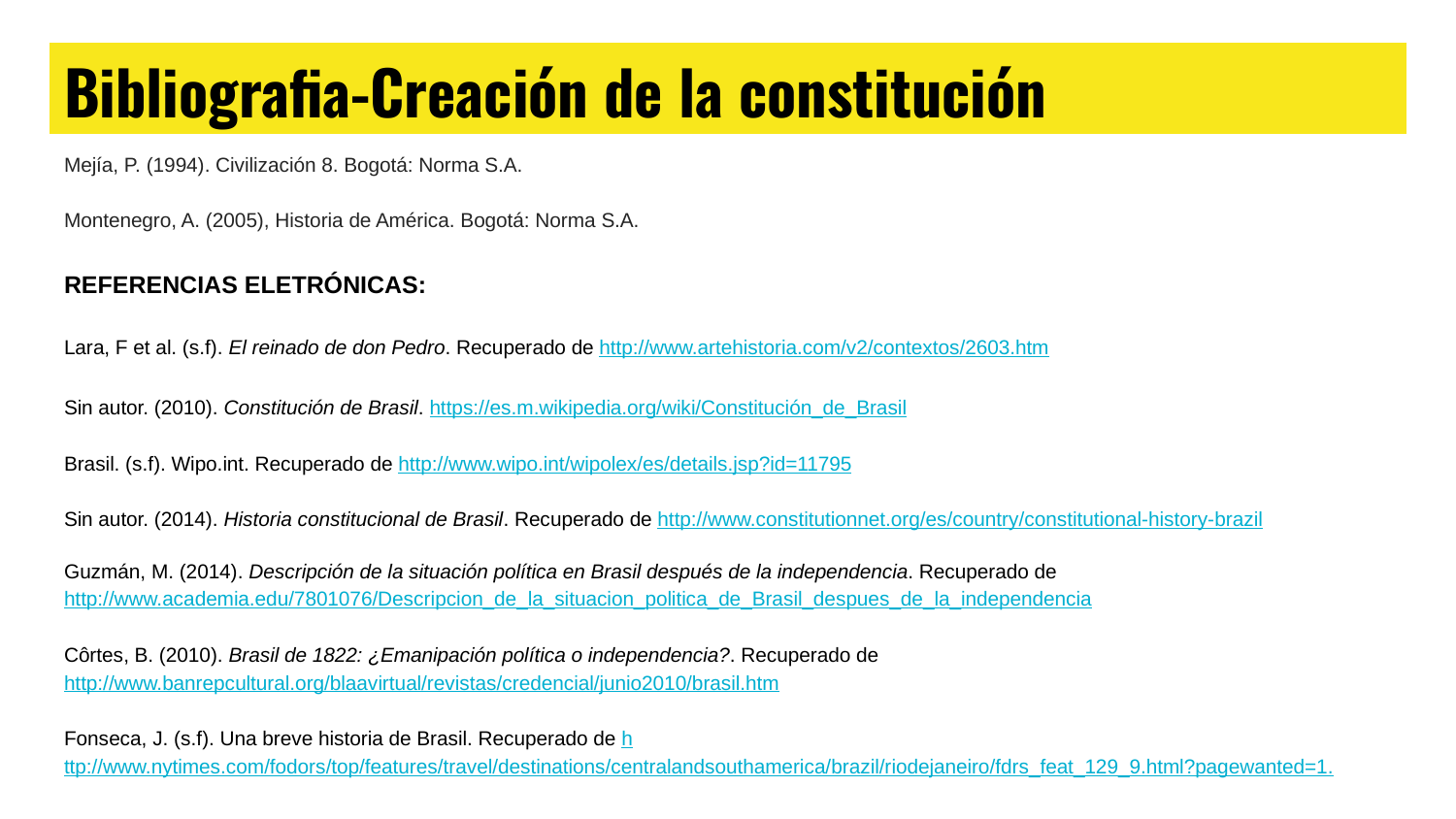

# Bibliografia-Creación de la constitución
Mejía, P. (1994). Civilización 8. Bogotá: Norma S.A.

Montenegro, A. (2005), Historia de América. Bogotá: Norma S.A.

REFERENCIAS ELETRÓNICAS:
Lara, F et al. (s.f). El reinado de don Pedro. Recuperado de http://www.artehistoria.com/v2/contextos/2603.htm
Sin autor. (2010). Constitución de Brasil. https://es.m.wikipedia.org/wiki/Constitución_de_Brasil

Brasil. (s.f). Wipo.int. Recuperado de http://www.wipo.int/wipolex/es/details.jsp?id=11795

Sin autor. (2014). Historia constitucional de Brasil. Recuperado de http://www.constitutionnet.org/es/country/constitutional-history-brazil

Guzmán, M. (2014). Descripción de la situación política en Brasil después de la independencia. Recuperado de http://www.academia.edu/7801076/Descripcion_de_la_situacion_politica_de_Brasil_despues_de_la_independencia

Côrtes, B. (2010). Brasil de 1822: ¿Emanipación política o independencia?. Recuperado de http://www.banrepcultural.org/blaavirtual/revistas/credencial/junio2010/brasil.htm

Fonseca, J. (s.f). Una breve historia de Brasil. Recuperado de http://www.nytimes.com/fodors/top/features/travel/destinations/centralandsouthamerica/brazil/riodejaneiro/fdrs_feat_129_9.html?pagewanted=1.